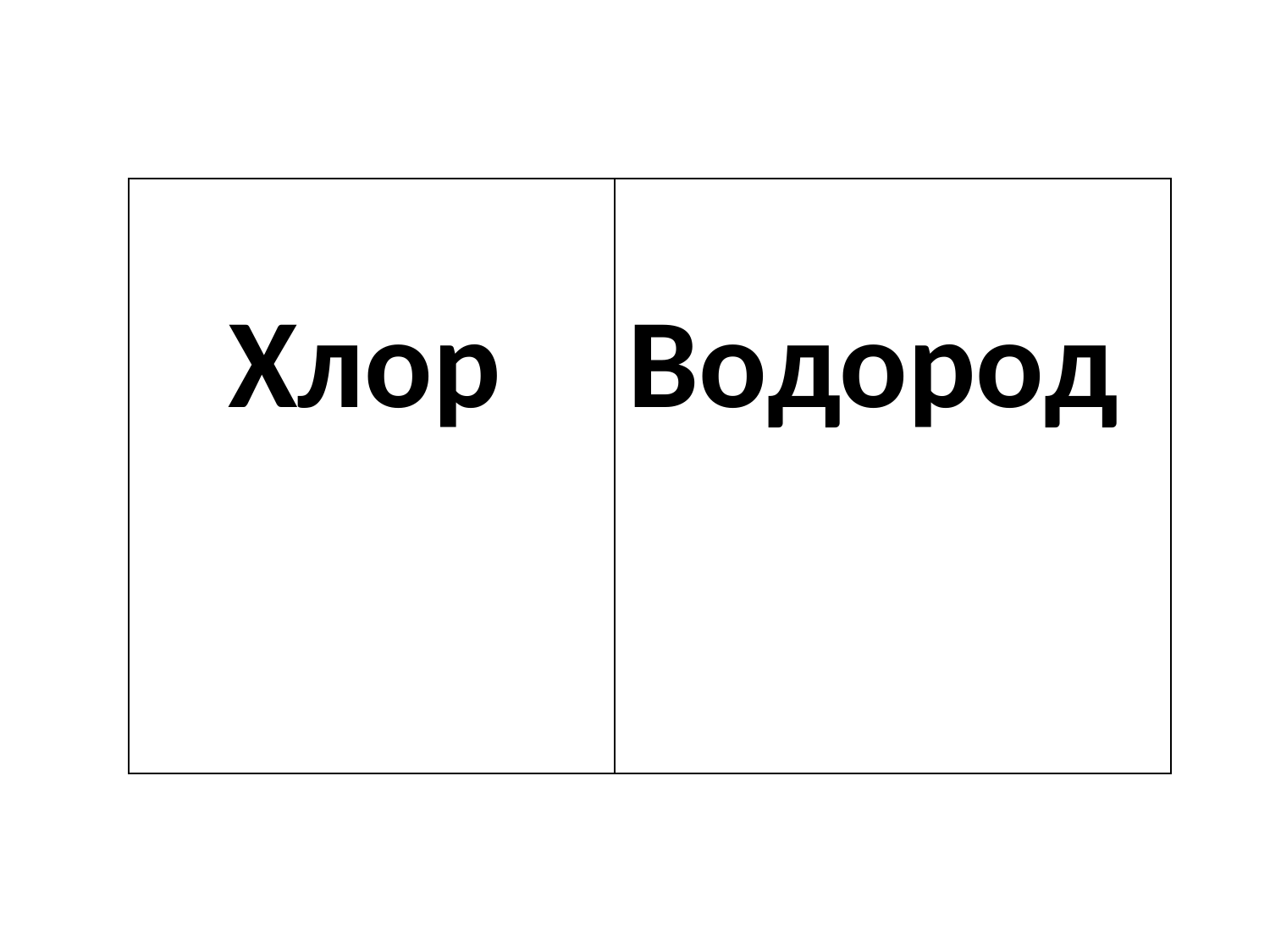

| Хлор | Водород |
| --- | --- |